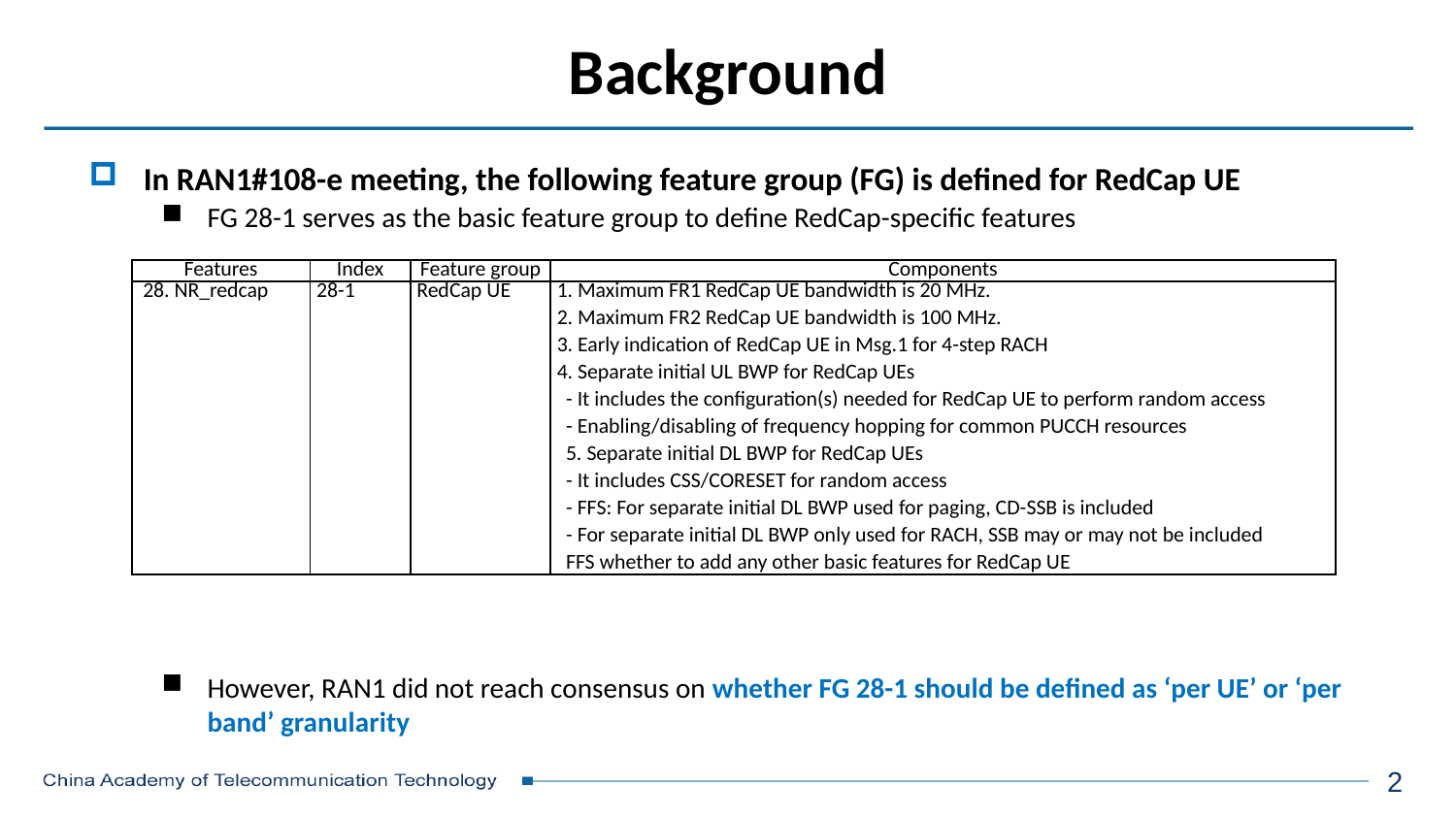

# Background
In RAN1#108-e meeting, the following feature group (FG) is defined for RedCap UE
FG 28-1 serves as the basic feature group to define RedCap-specific features

However, RAN1 did not reach consensus on whether FG 28-1 should be defined as ‘per UE’ or ‘per band’ granularity
| Features | Index | Feature group | Components |
| --- | --- | --- | --- |
| 28. NR\_redcap | 28-1 | RedCap UE | 1. Maximum FR1 RedCap UE bandwidth is 20 MHz. 2. Maximum FR2 RedCap UE bandwidth is 100 MHz. 3. Early indication of RedCap UE in Msg.1 for 4-step RACH 4. Separate initial UL BWP for RedCap UEs - It includes the configuration(s) needed for RedCap UE to perform random access - Enabling/disabling of frequency hopping for common PUCCH resources 5. Separate initial DL BWP for RedCap UEs - It includes CSS/CORESET for random access - FFS: For separate initial DL BWP used for paging, CD-SSB is included - For separate initial DL BWP only used for RACH, SSB may or may not be included FFS whether to add any other basic features for RedCap UE |
2